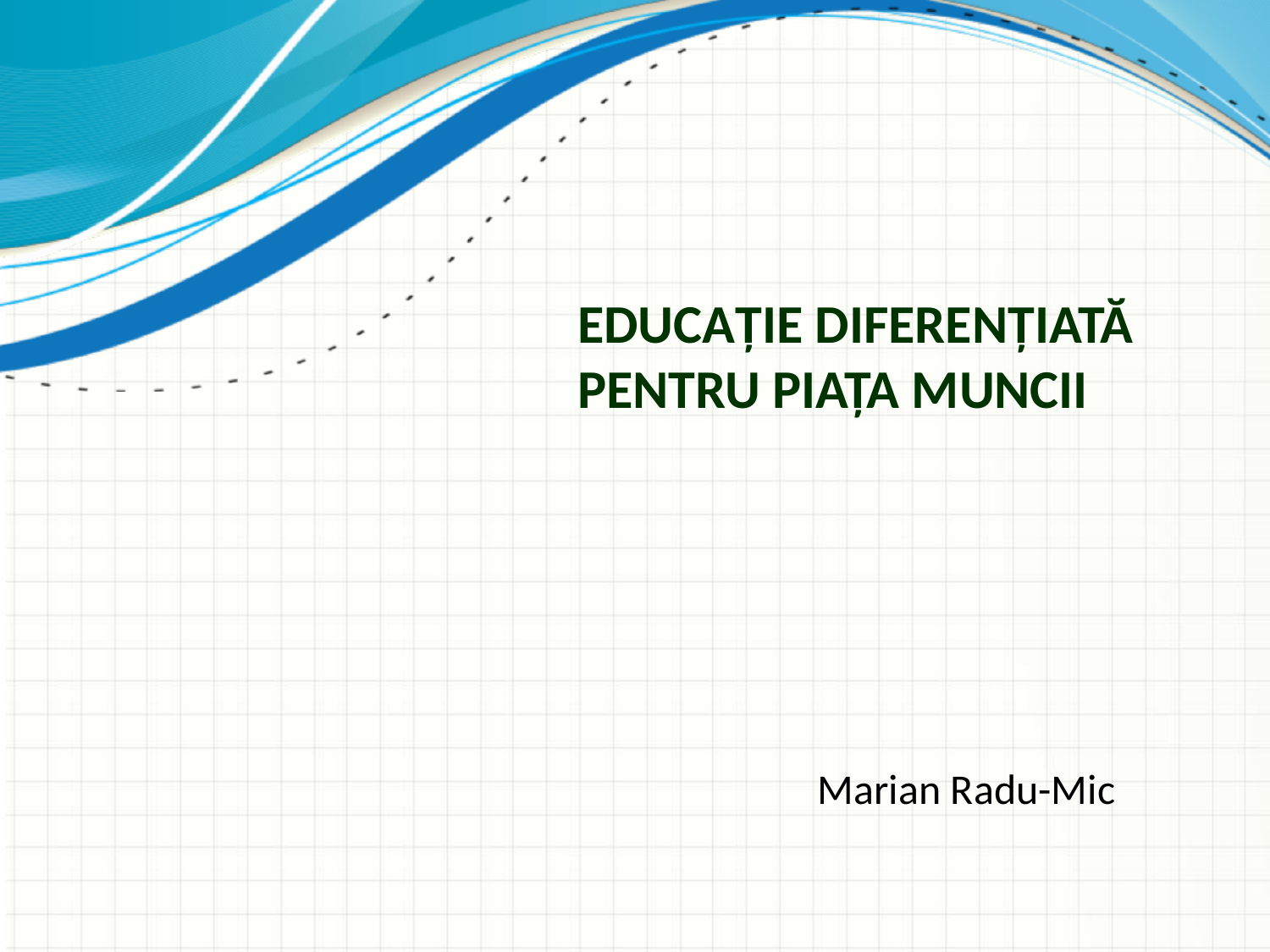

# Educaţie diferenţiată pentru piaţa muncii
Marian Radu-Mic